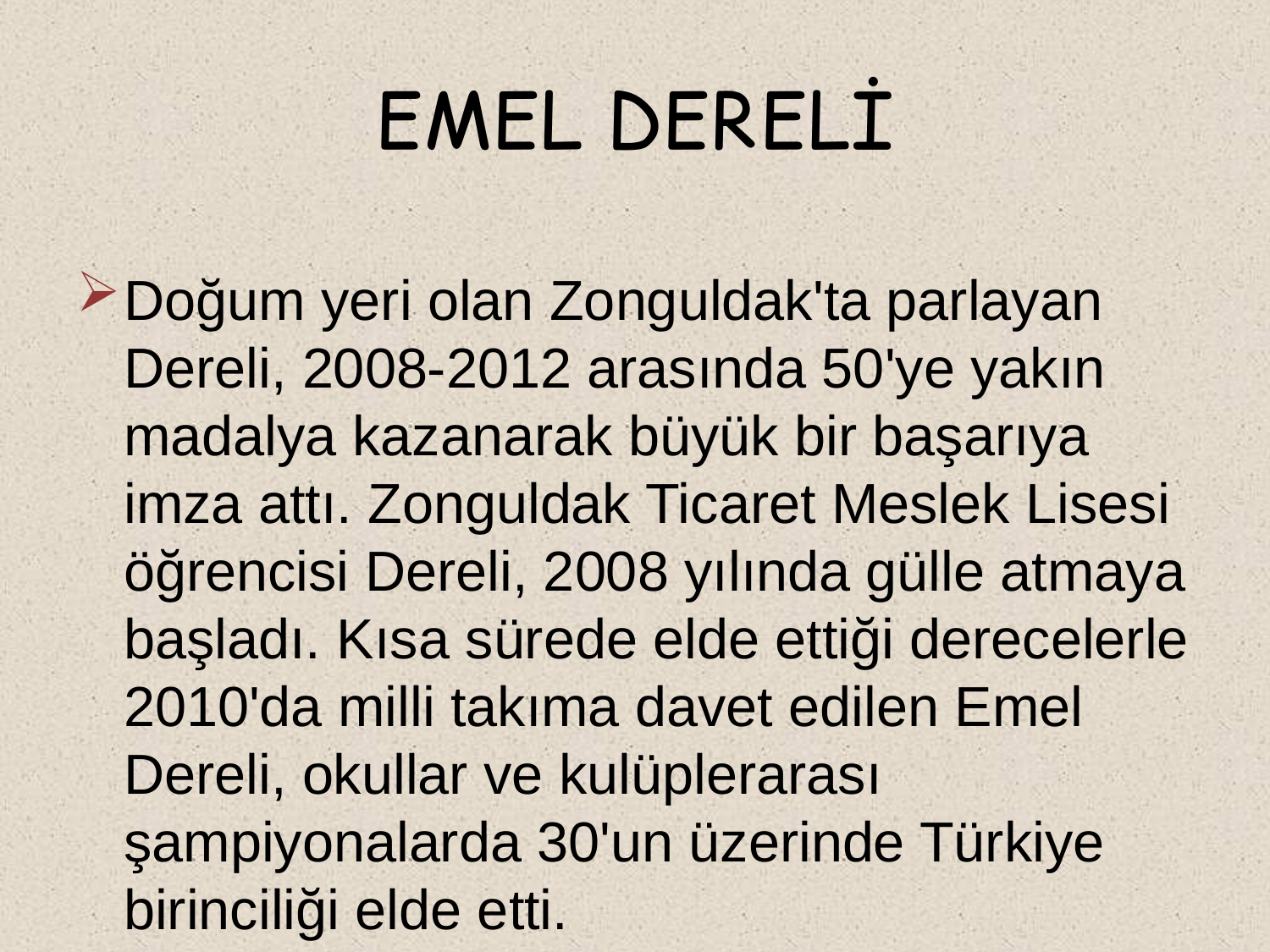

# EMEL DERELİ
Doğum yeri olan Zonguldak'ta parlayan Dereli, 2008-2012 arasında 50'ye yakın madalya kazanarak büyük bir başarıya imza attı. Zonguldak Ticaret Meslek Lisesi öğrencisi Dereli, 2008 yılında gülle atmaya başladı. Kısa sürede elde ettiği derecelerle 2010'da milli takıma davet edilen Emel Dereli, okullar ve kulüplerarası şampiyonalarda 30'un üzerinde Türkiye birinciliği elde etti.